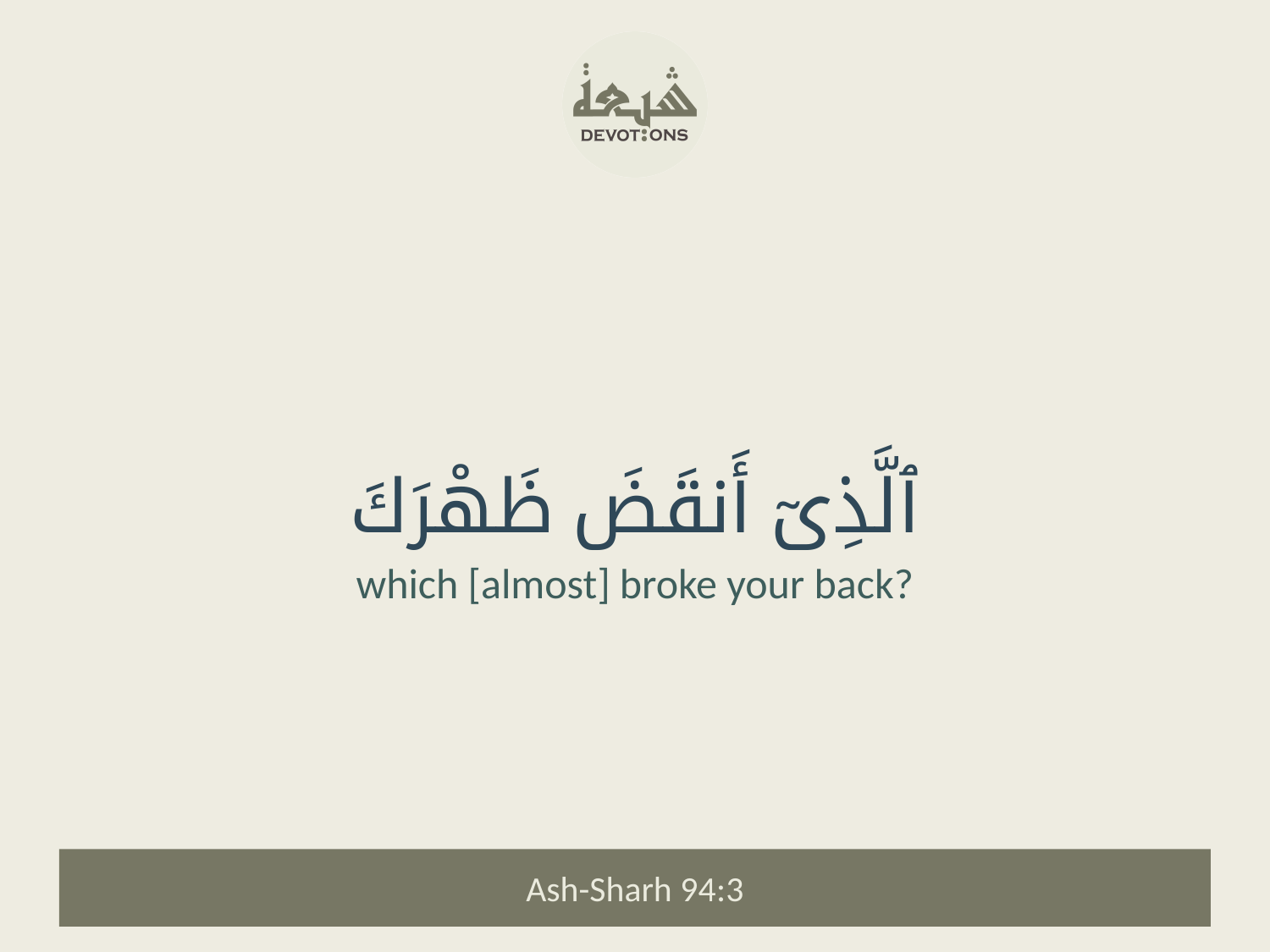

ٱلَّذِىٓ أَنقَضَ ظَهْرَكَ
which [almost] broke your back?
Ash-Sharh 94:3